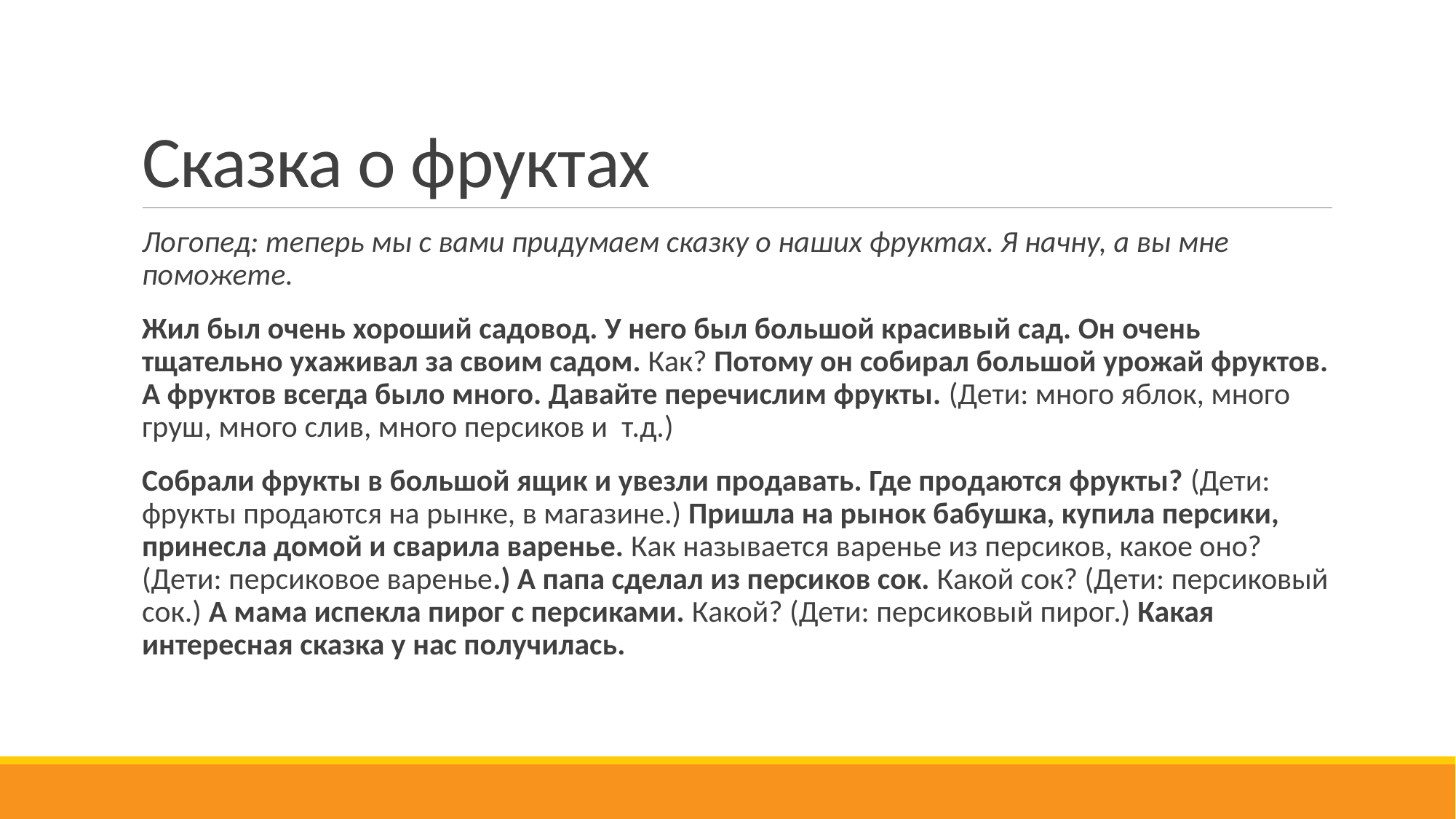

# Сказка о фруктах
Логопед: теперь мы с вами придумаем сказку о наших фруктах. Я начну, а вы мне поможете.
Жил был очень хороший садовод. У него был большой красивый сад. Он очень тщательно ухаживал за своим садом. Как? Потому он собирал большой урожай фруктов. А фруктов всегда было много. Давайте перечислим фрукты. (Дети: много яблок, много груш, много слив, много персиков и  т.д.)
Собрали фрукты в большой ящик и увезли продавать. Где продаются фрукты? (Дети: фрукты продаются на рынке, в магазине.) Пришла на рынок бабушка, купила персики, принесла домой и сварила варенье. Как называется варенье из персиков, какое оно? (Дети: персиковое варенье.) А папа сделал из персиков сок. Какой сок? (Дети: персиковый сок.) А мама испекла пирог с персиками. Какой? (Дети: персиковый пирог.) Какая интересная сказка у нас получилась.